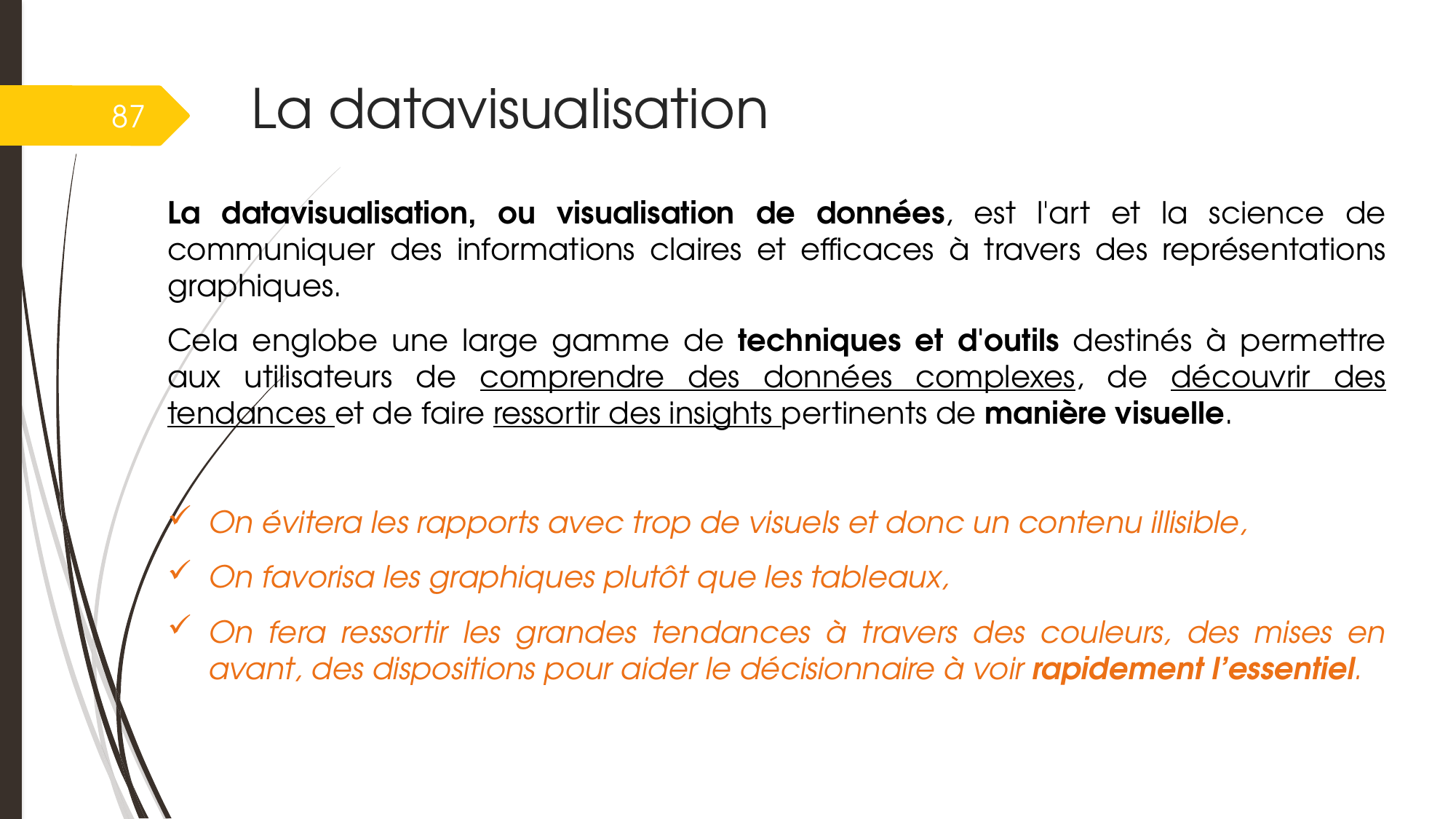

La datavisualisation
87
La datavisualisation, ou visualisation de données, est l'art et la science de communiquer des informations claires et efficaces à travers des représentations graphiques.
Cela englobe une large gamme de techniques et d'outils destinés à permettre aux utilisateurs de comprendre des données complexes, de découvrir des tendances et de faire ressortir des insights pertinents de manière visuelle.

On évitera les rapports avec trop de visuels et donc un contenu illisible,
On favorisa les graphiques plutôt que les tableaux,
On fera ressortir les grandes tendances à travers des couleurs, des mises en avant, des dispositions pour aider le décisionnaire à voir rapidement l’essentiel.